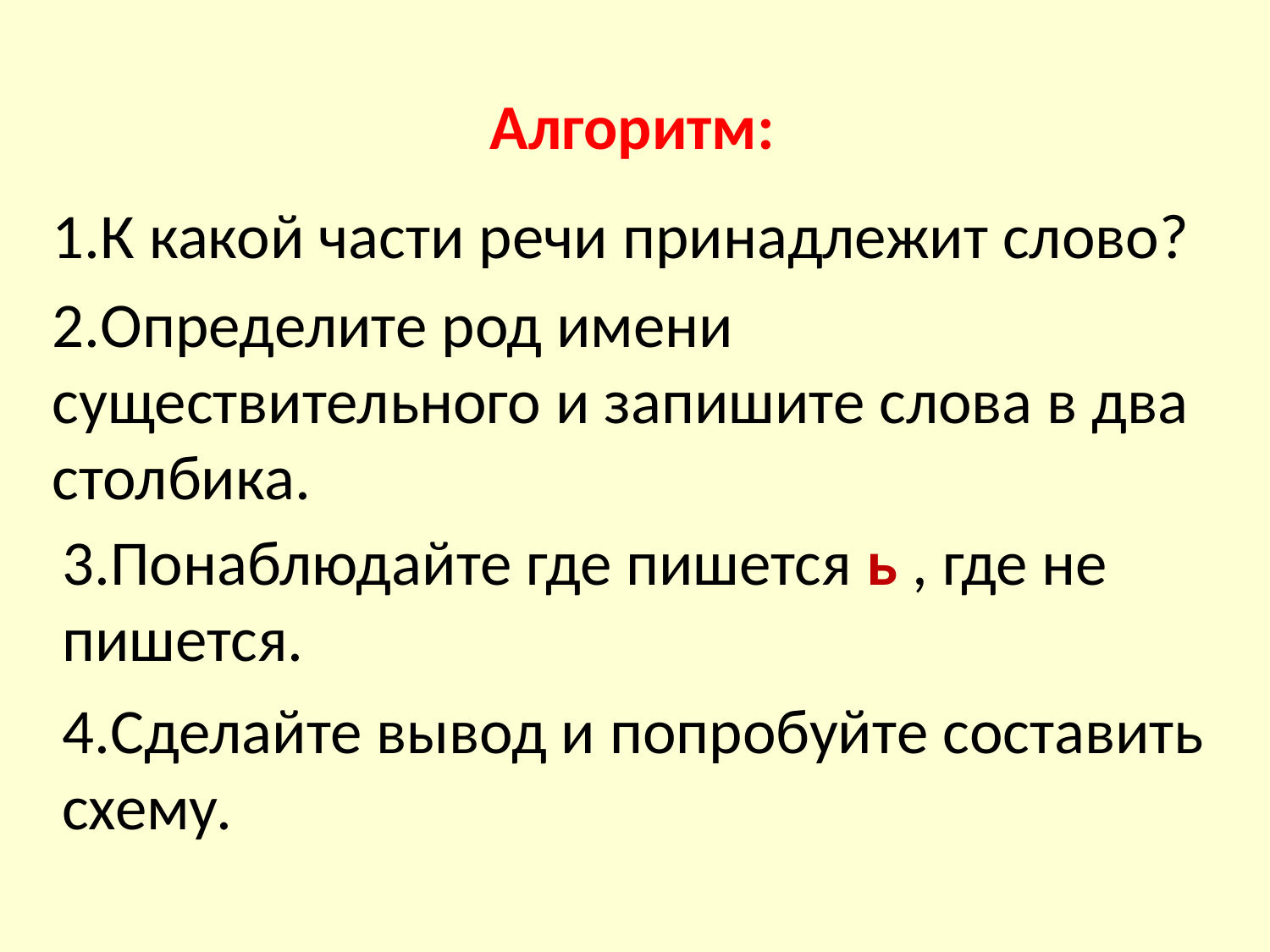

Алгоритм:
1.К какой части речи принадлежит слово?
2.Определите род имени существительного и запишите слова в два столбика.
3.Понаблюдайте где пишется ь , где не пишется.
4.Сделайте вывод и попробуйте составить схему.